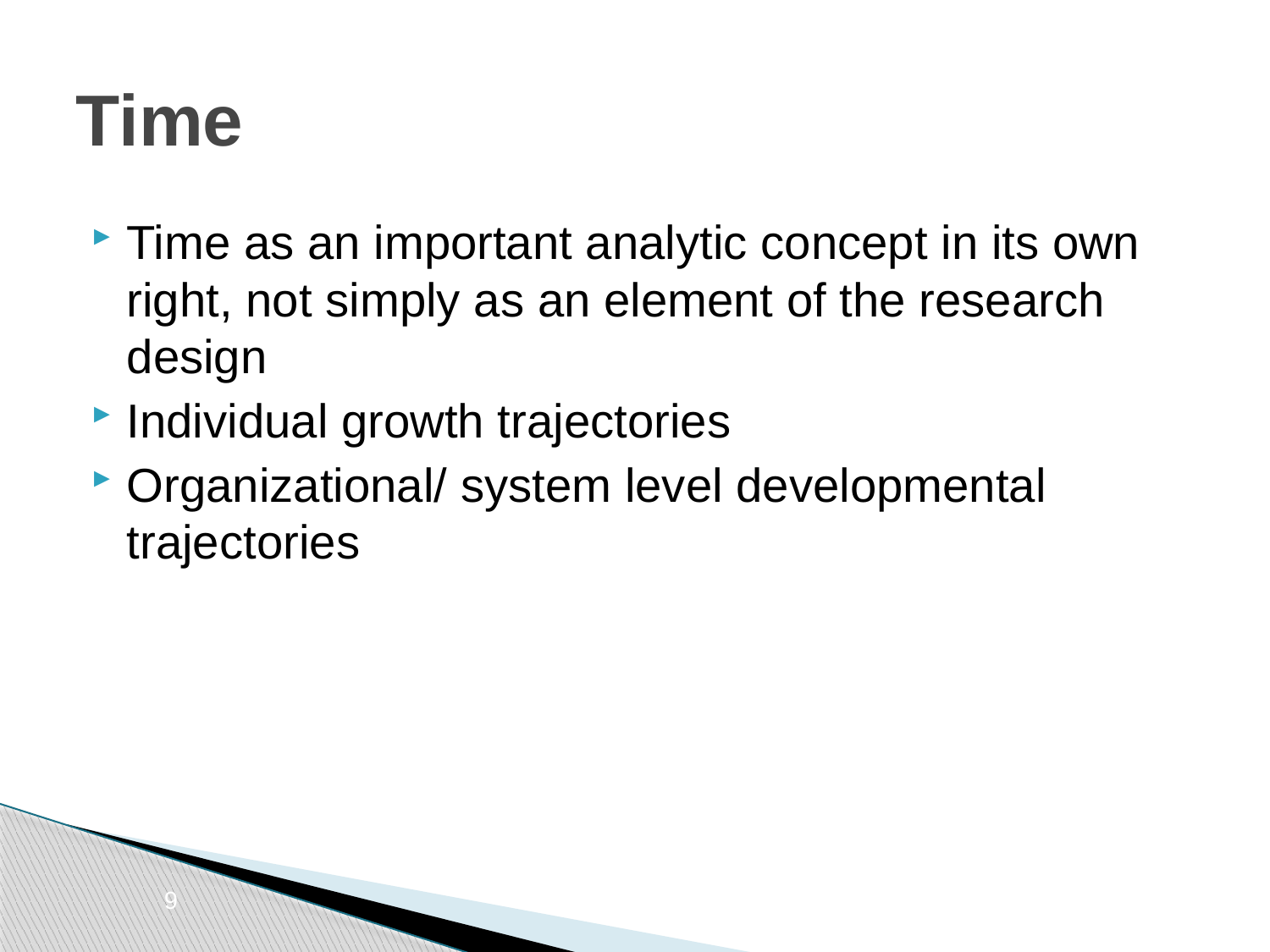

# Time
Time as an important analytic concept in its own right, not simply as an element of the research design
Individual growth trajectories
Organizational/ system level developmental trajectories

9